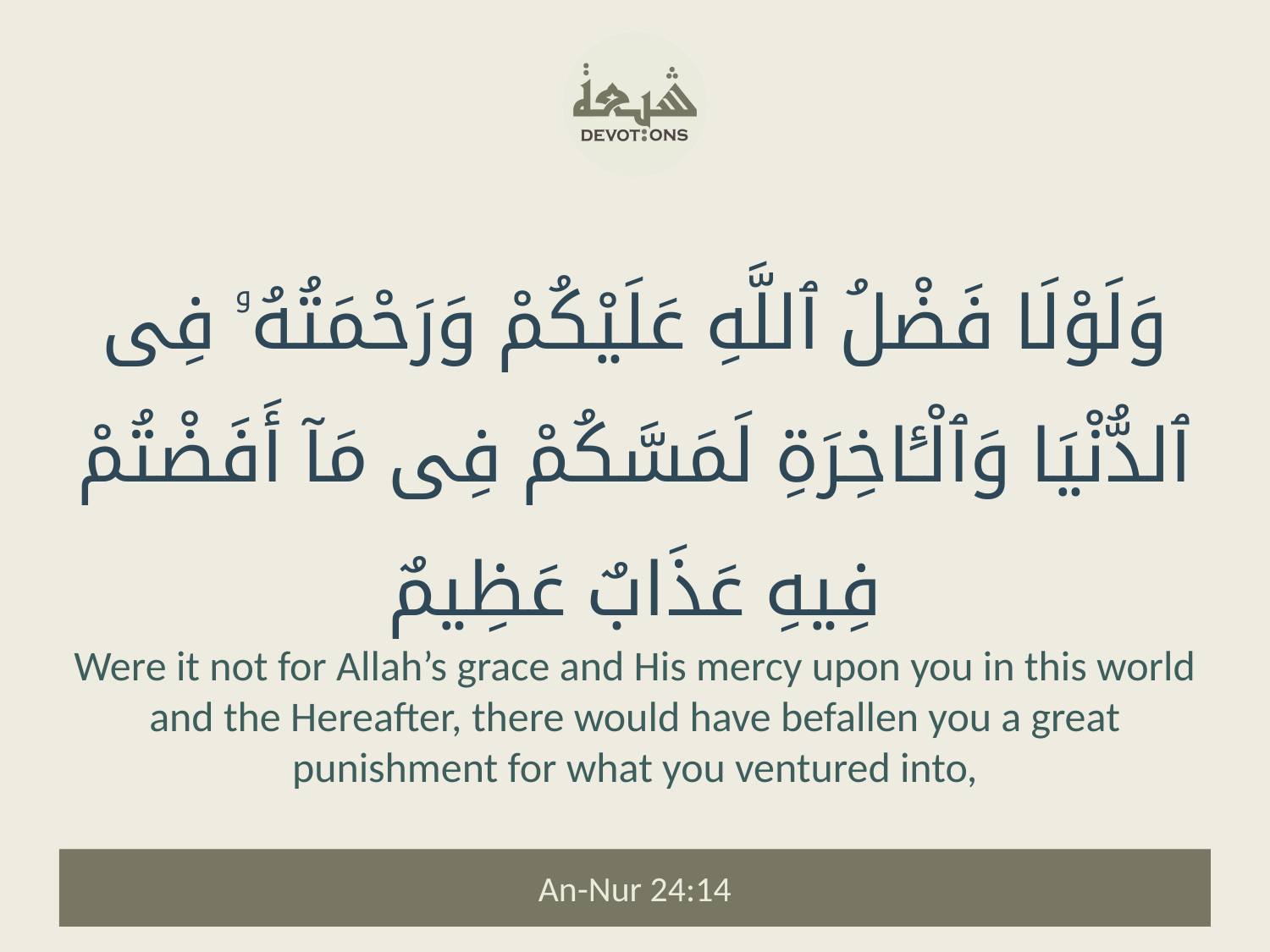

وَلَوْلَا فَضْلُ ٱللَّهِ عَلَيْكُمْ وَرَحْمَتُهُۥ فِى ٱلدُّنْيَا وَٱلْـَٔاخِرَةِ لَمَسَّكُمْ فِى مَآ أَفَضْتُمْ فِيهِ عَذَابٌ عَظِيمٌ
Were it not for Allah’s grace and His mercy upon you in this world and the Hereafter, there would have befallen you a great punishment for what you ventured into,
An-Nur 24:14